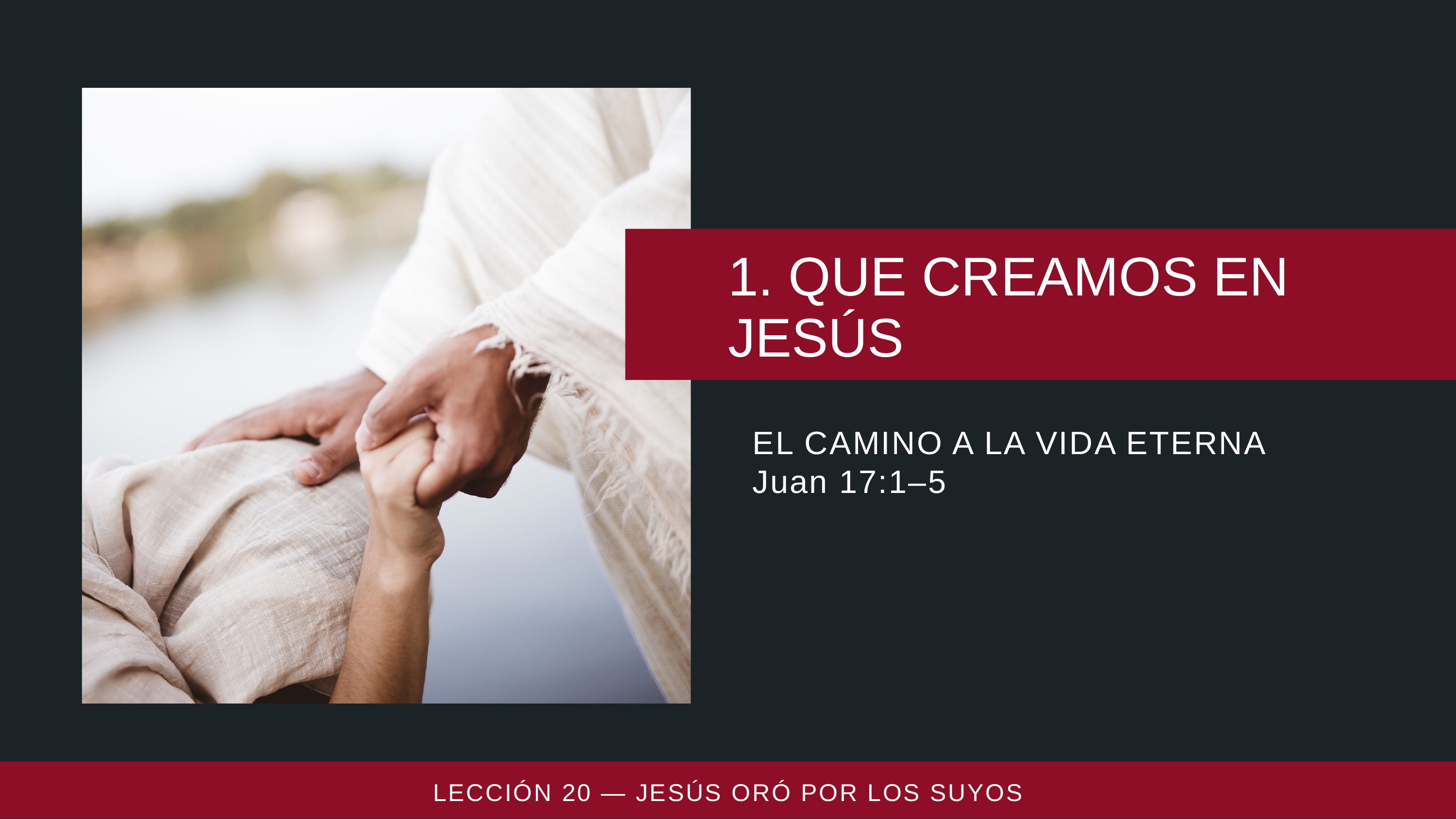

EL CAMINO A LA VIDA ETERNA
Juan 17:1–5